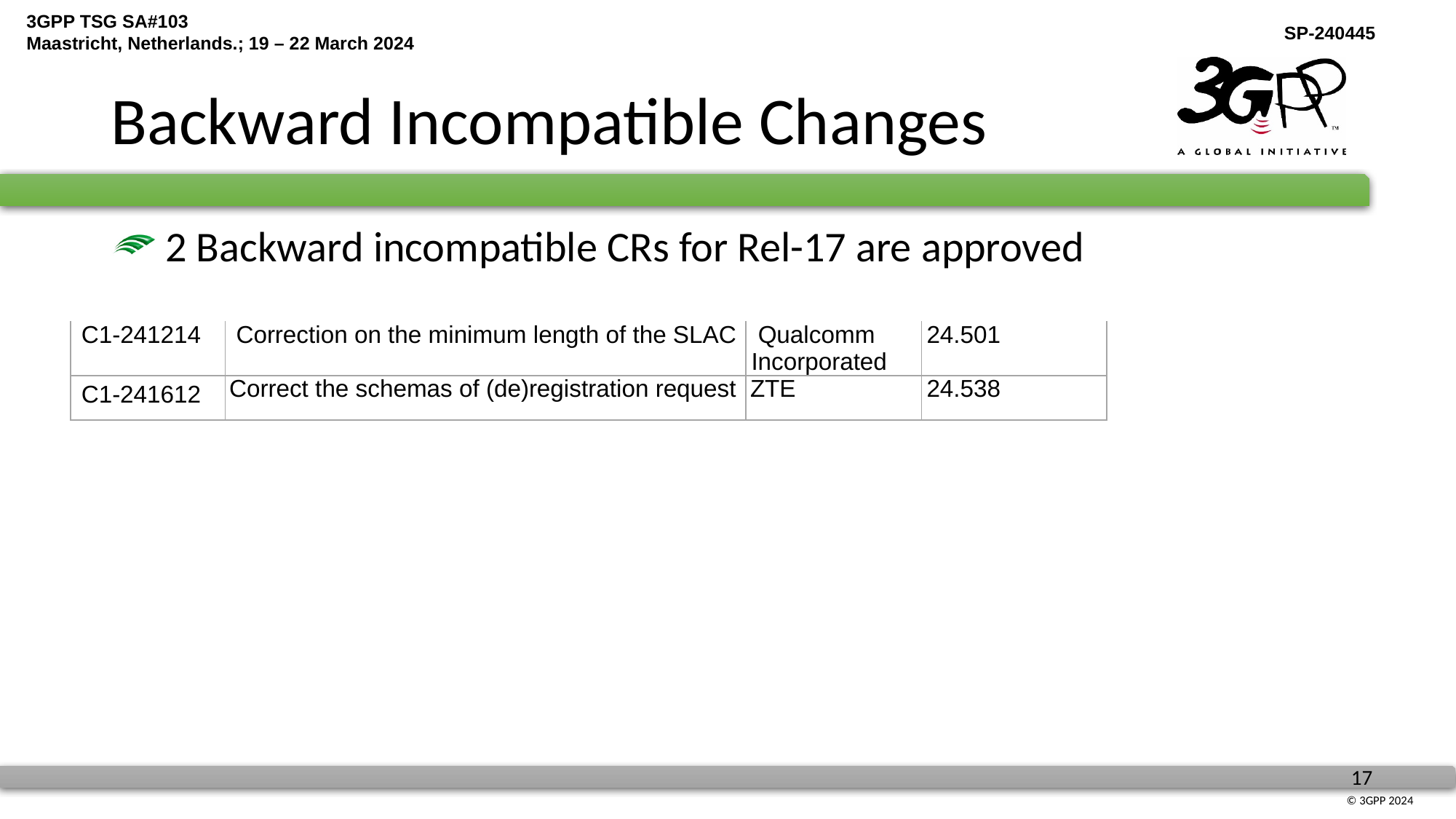

# Backward Incompatible Changes
 2 Backward incompatible CRs for Rel-17 are approved
| C1-241214 | Correction on the minimum length of the SLAC | Qualcomm Incorporated | 24.501 |
| --- | --- | --- | --- |
| C1-241612 | Correct the schemas of (de)registration request | ZTE | 24.538 |